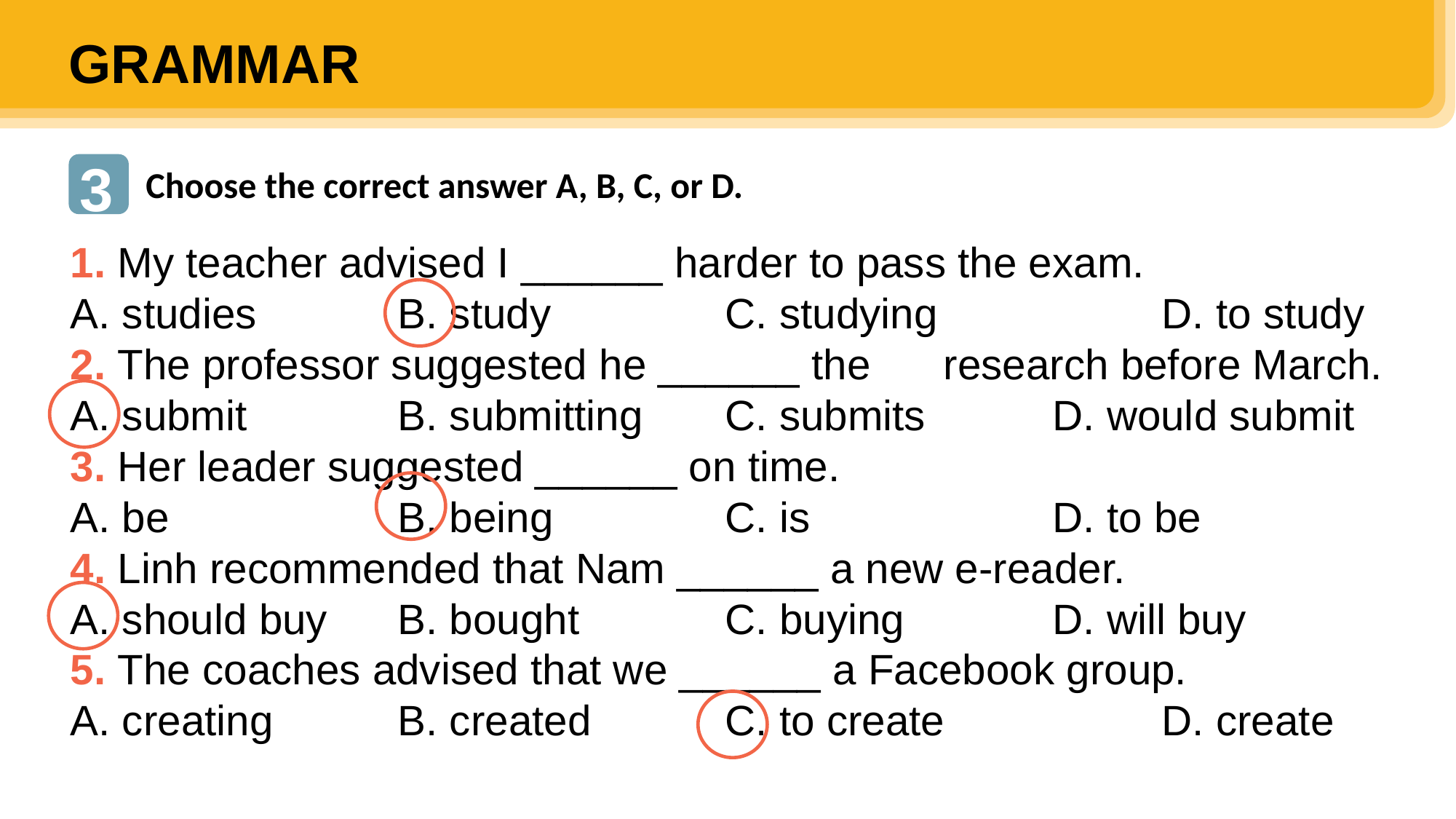

GRAMMAR
3

Choose the correct answer A, B, C, or D.
1. My teacher advised I ______ harder to pass the exam.
A. studies 		B. study		C. studying 		D. to study
2. The professor suggested he ______ the	research before March.
A. submit 		B. submitting	C. submits 		D. would submit
3. Her leader suggested ______ on time.
A. be			B. being		C. is 			D. to be
4. Linh recommended that Nam ______ a new e-reader.
A. should buy 	B. bought		C. buying 		D. will buy
5. The coaches advised that we ______ a Facebook group.
A. creating 		B. created		C. to create 		D. create